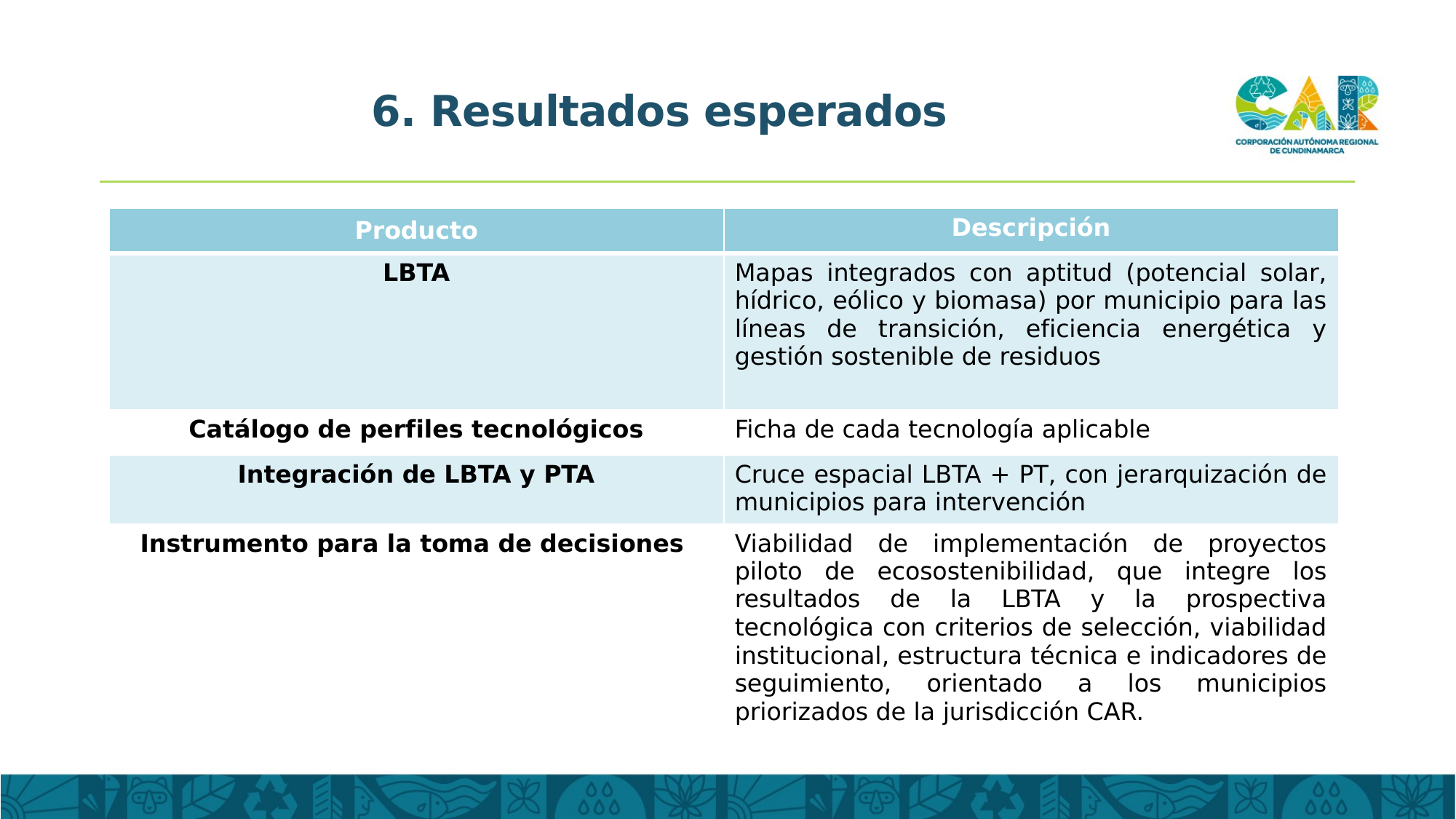

# 6. Resultados esperados
| Producto | Descripción |
| --- | --- |
| LBTA | Mapas integrados con aptitud (potencial solar, hídrico, eólico y biomasa) por municipio para las líneas de transición, eficiencia energética y gestión sostenible de residuos |
| Catálogo de perfiles tecnológicos | Ficha de cada tecnología aplicable |
| Integración de LBTA y PTA | Cruce espacial LBTA + PT, con jerarquización de municipios para intervención |
| Instrumento para la toma de decisiones | Viabilidad de implementación de proyectos piloto de ecosostenibilidad, que integre los resultados de la LBTA y la prospectiva tecnológica con criterios de selección, viabilidad institucional, estructura técnica e indicadores de seguimiento, orientado a los municipios priorizados de la jurisdicción CAR. |